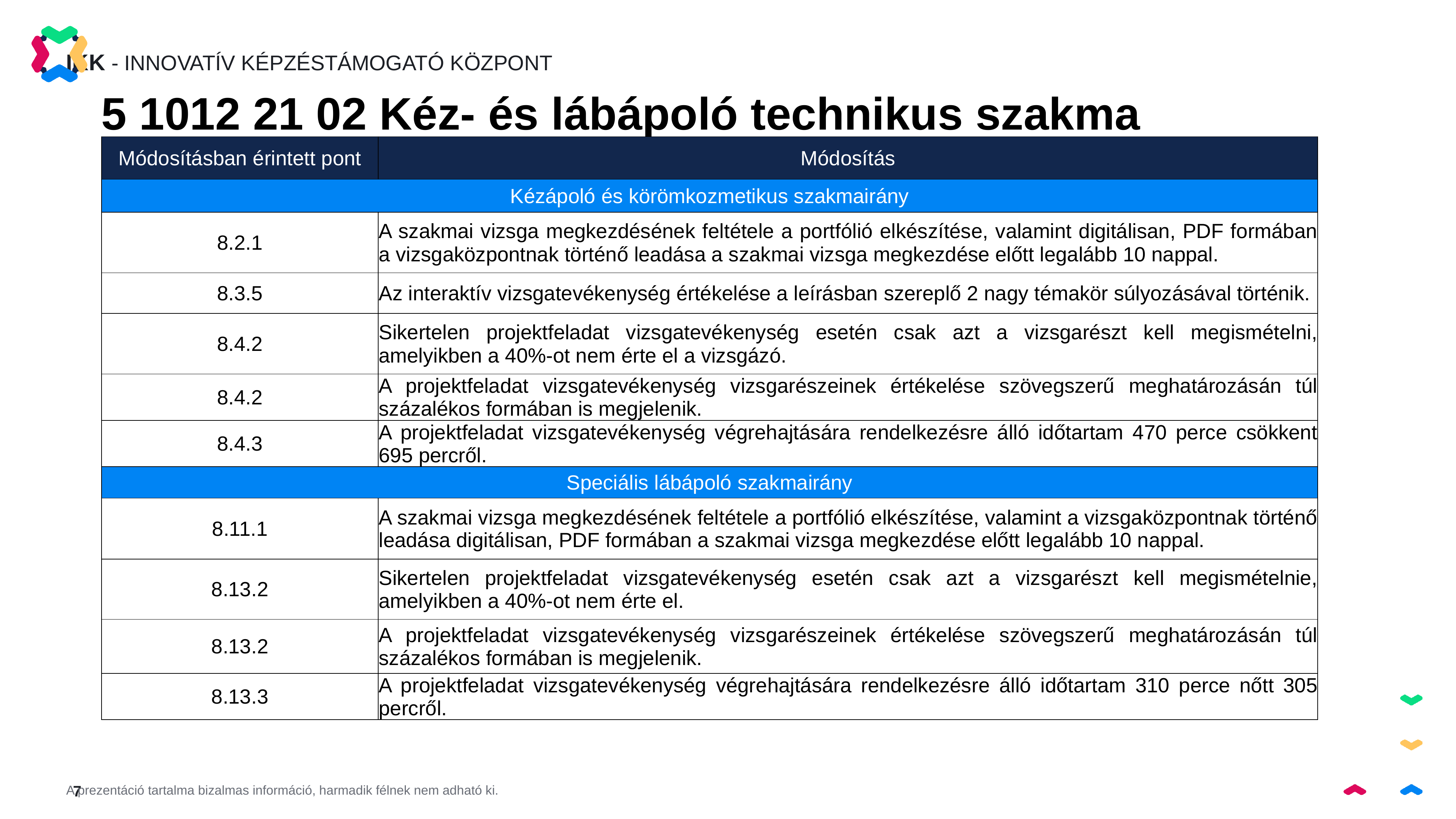

5 1012 21 02 Kéz- és lábápoló technikus szakma
| Módosításban érintett pont | Módosítás |
| --- | --- |
| Kézápoló és körömkozmetikus szakmairány |  |
| 8.2.1 | A szakmai vizsga megkezdésének feltétele a portfólió elkészítése, valamint digitálisan, PDF formában a vizsgaközpontnak történő leadása a szakmai vizsga megkezdése előtt legalább 10 nappal. |
| 8.3.5 | Az interaktív vizsgatevékenység értékelése a leírásban szereplő 2 nagy témakör súlyozásával történik. |
| 8.4.2 | Sikertelen projektfeladat vizsgatevékenység esetén csak azt a vizsgarészt kell megismételni, amelyikben a 40%-ot nem érte el a vizsgázó. |
| 8.4.2 | A projektfeladat vizsgatevékenység vizsgarészeinek értékelése szövegszerű meghatározásán túl százalékos formában is megjelenik. |
| 8.4.3 | A projektfeladat vizsgatevékenység végrehajtására rendelkezésre álló időtartam 470 perce csökkent 695 percről. |
| Speciális lábápoló szakmairány |  |
| 8.11.1 | A szakmai vizsga megkezdésének feltétele a portfólió elkészítése, valamint a vizsgaközpontnak történő leadása digitálisan, PDF formában a szakmai vizsga megkezdése előtt legalább 10 nappal. |
| 8.13.2 | Sikertelen projektfeladat vizsgatevékenység esetén csak azt a vizsgarészt kell megismételnie, amelyikben a 40%-ot nem érte el. |
| 8.13.2 | A projektfeladat vizsgatevékenység vizsgarészeinek értékelése szövegszerű meghatározásán túl százalékos formában is megjelenik. |
| 8.13.3 | A projektfeladat vizsgatevékenység végrehajtására rendelkezésre álló időtartam 310 perce nőtt 305 percről. |